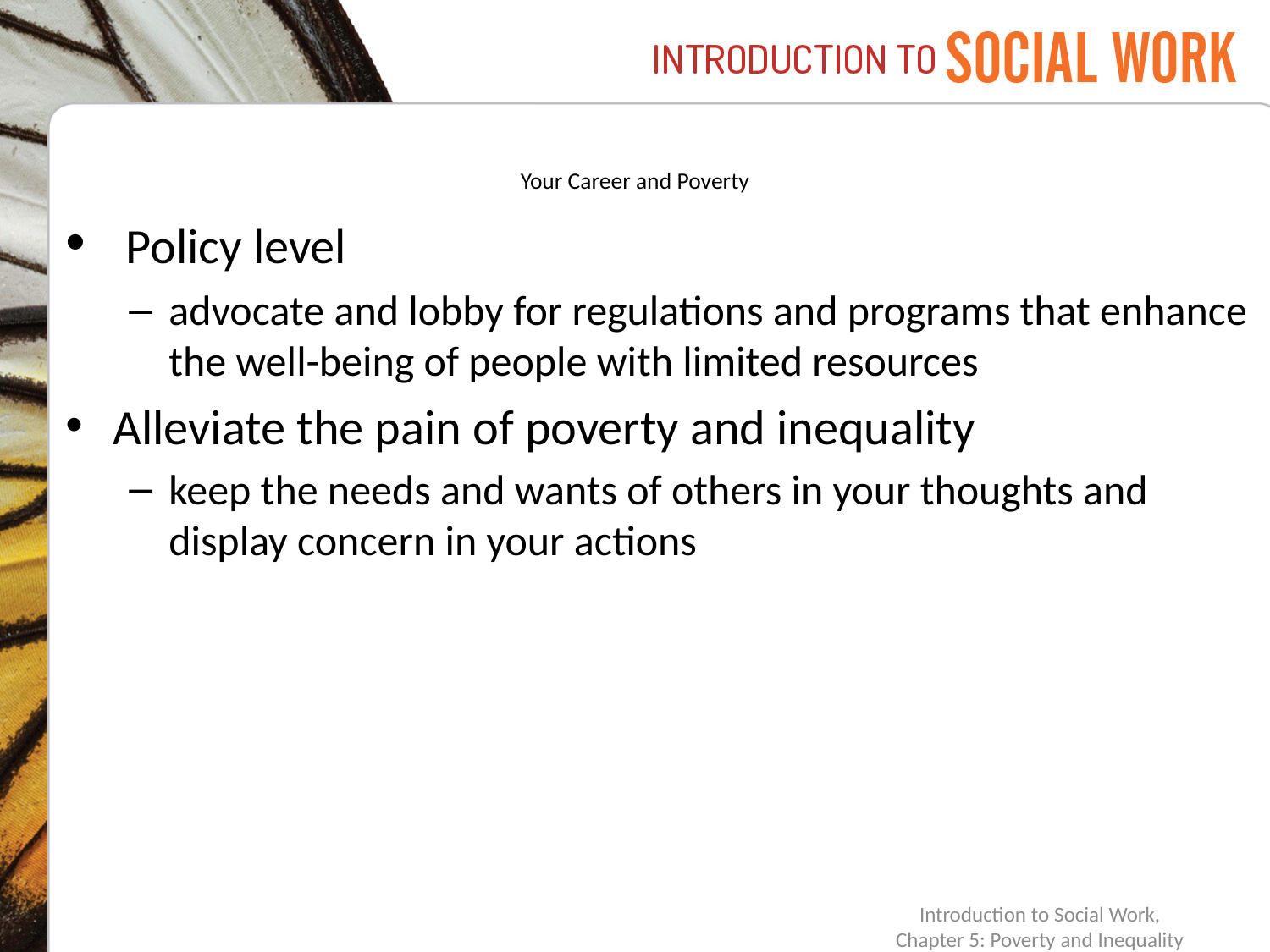

# Your Career and Poverty
 Policy level
advocate and lobby for regulations and programs that enhance the well-being of people with limited resources
Alleviate the pain of poverty and inequality
keep the needs and wants of others in your thoughts and display concern in your actions

Introduction to Social Work,
Chapter 5: Poverty and Inequality